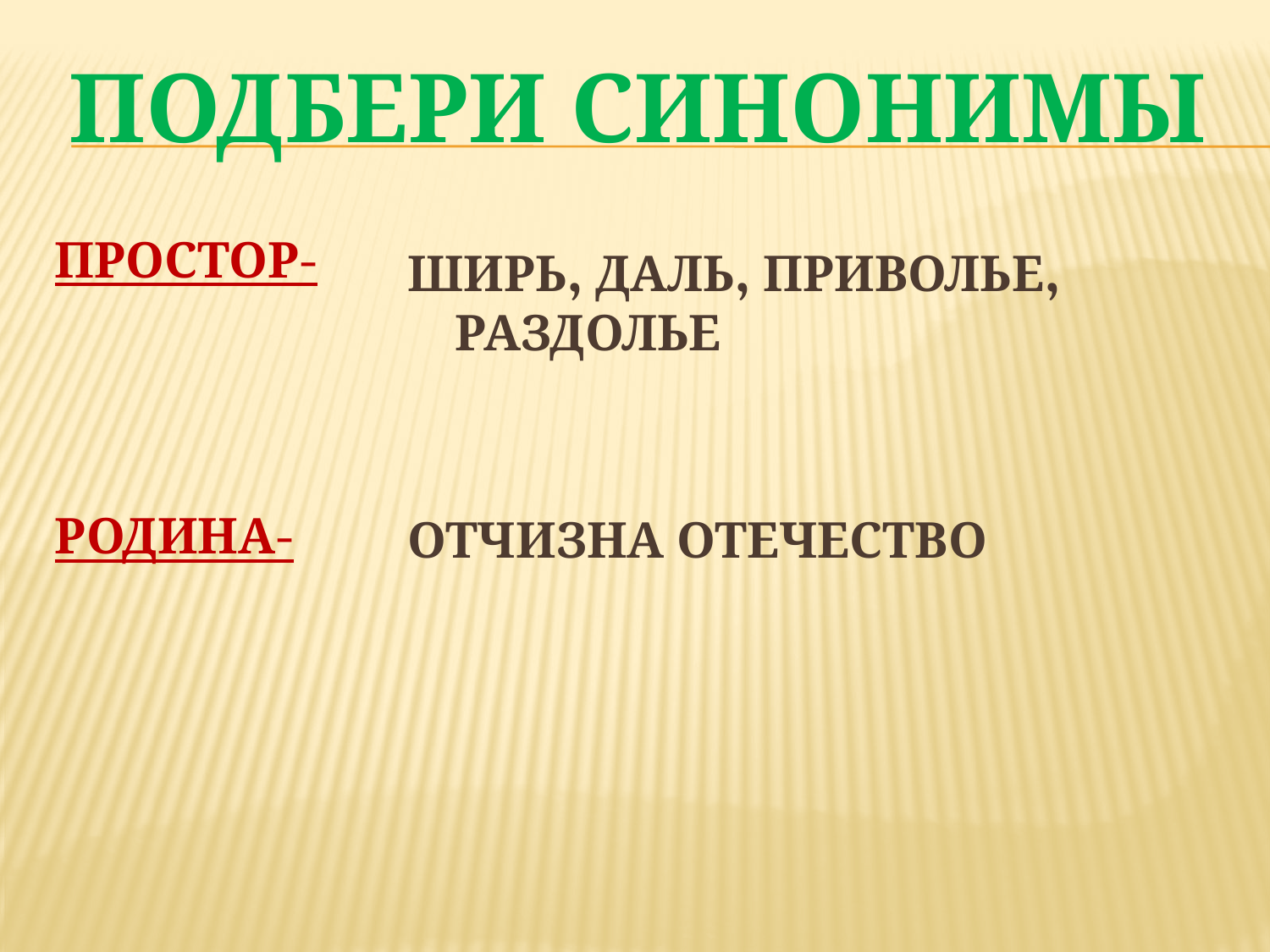

# ПОДБЕРИ СИНОНИМЫ
ПРОСТОР-

РОДИНА-
ШИРЬ, ДАЛЬ, ПРИВОЛЬЕ, РАЗДОЛЬЕ

ОТЧИЗНА ОТЕЧЕСТВО